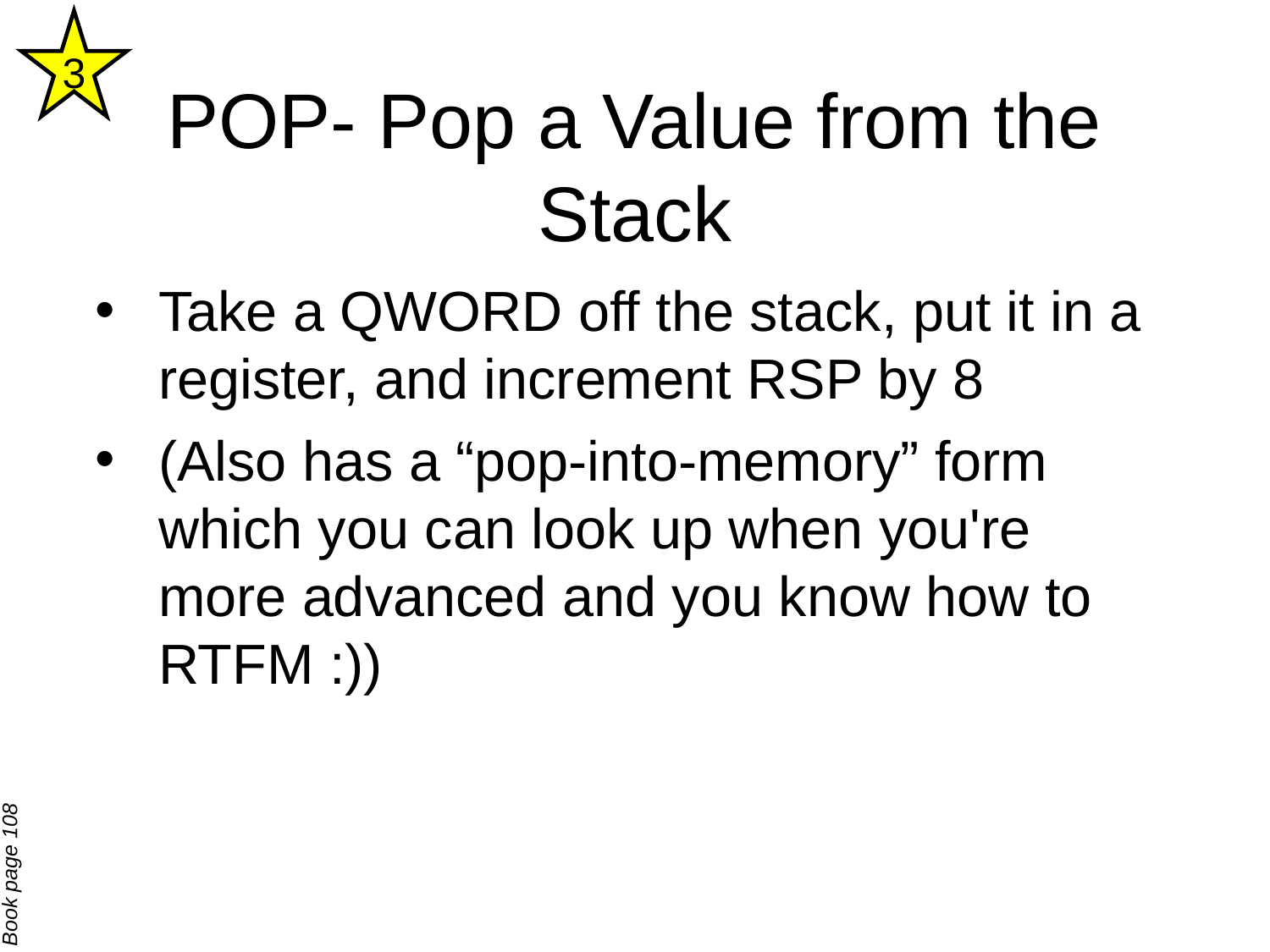

3
POP- Pop a Value from the Stack
Take a QWORD off the stack, put it in a register, and increment RSP by 8
(Also has a “pop-into-memory” form which you can look up when you're more advanced and you know how to RTFM :))
Book page 108